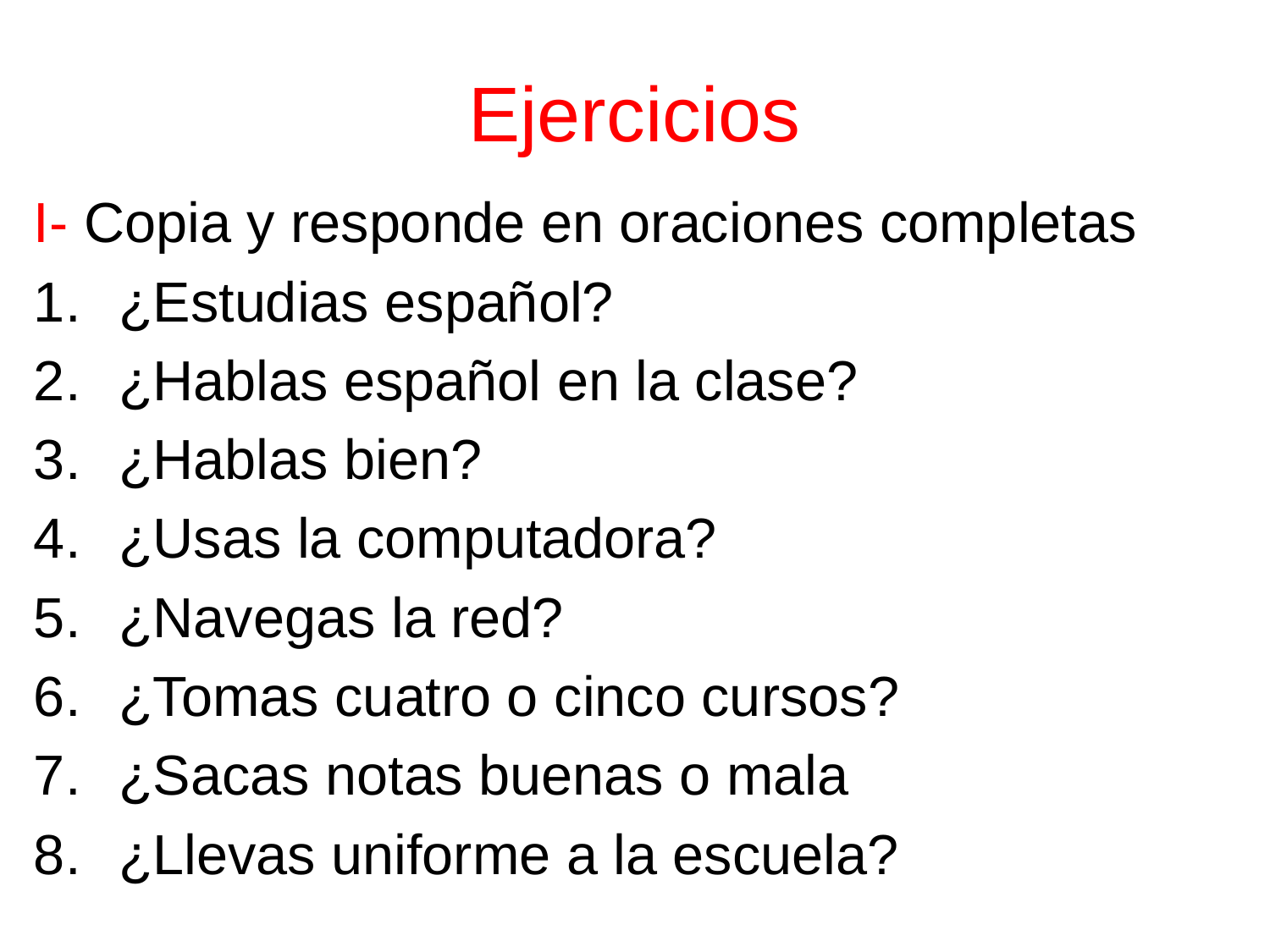

# Ejercicios
I- Copia y responde en oraciones completas
¿Estudias español?
¿Hablas español en la clase?
¿Hablas bien?
¿Usas la computadora?
¿Navegas la red?
¿Tomas cuatro o cinco cursos?
¿Sacas notas buenas o mala
¿Llevas uniforme a la escuela?